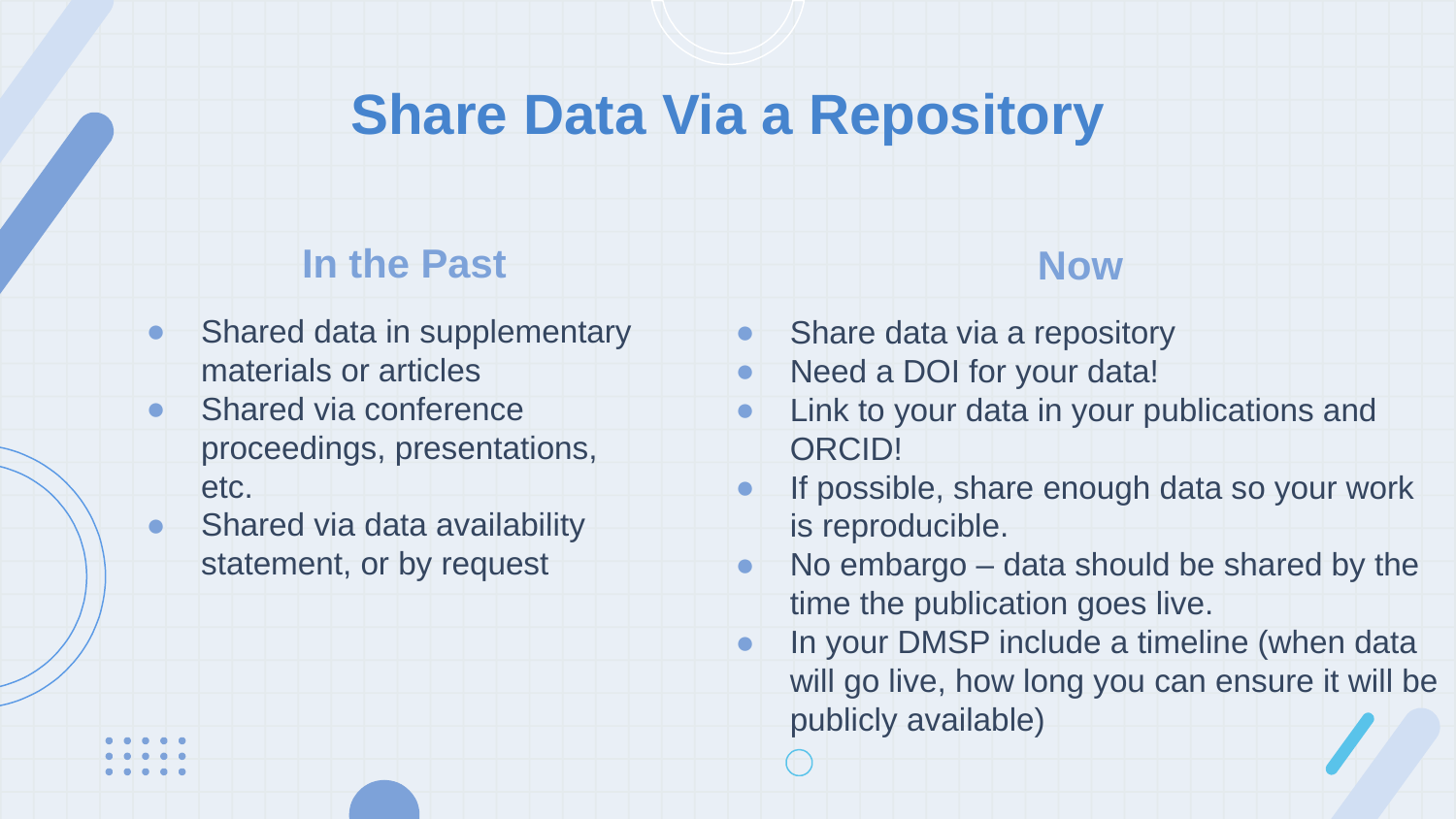

# Share Data Via a Repository
In the Past
Now
Shared data in supplementary materials or articles
Shared via conference proceedings, presentations, etc.
Shared via data availability statement, or by request
Share data via a repository
Need a DOI for your data!
Link to your data in your publications and ORCID!
If possible, share enough data so your work is reproducible.
No embargo – data should be shared by the time the publication goes live.
In your DMSP include a timeline (when data will go live, how long you can ensure it will be publicly available)